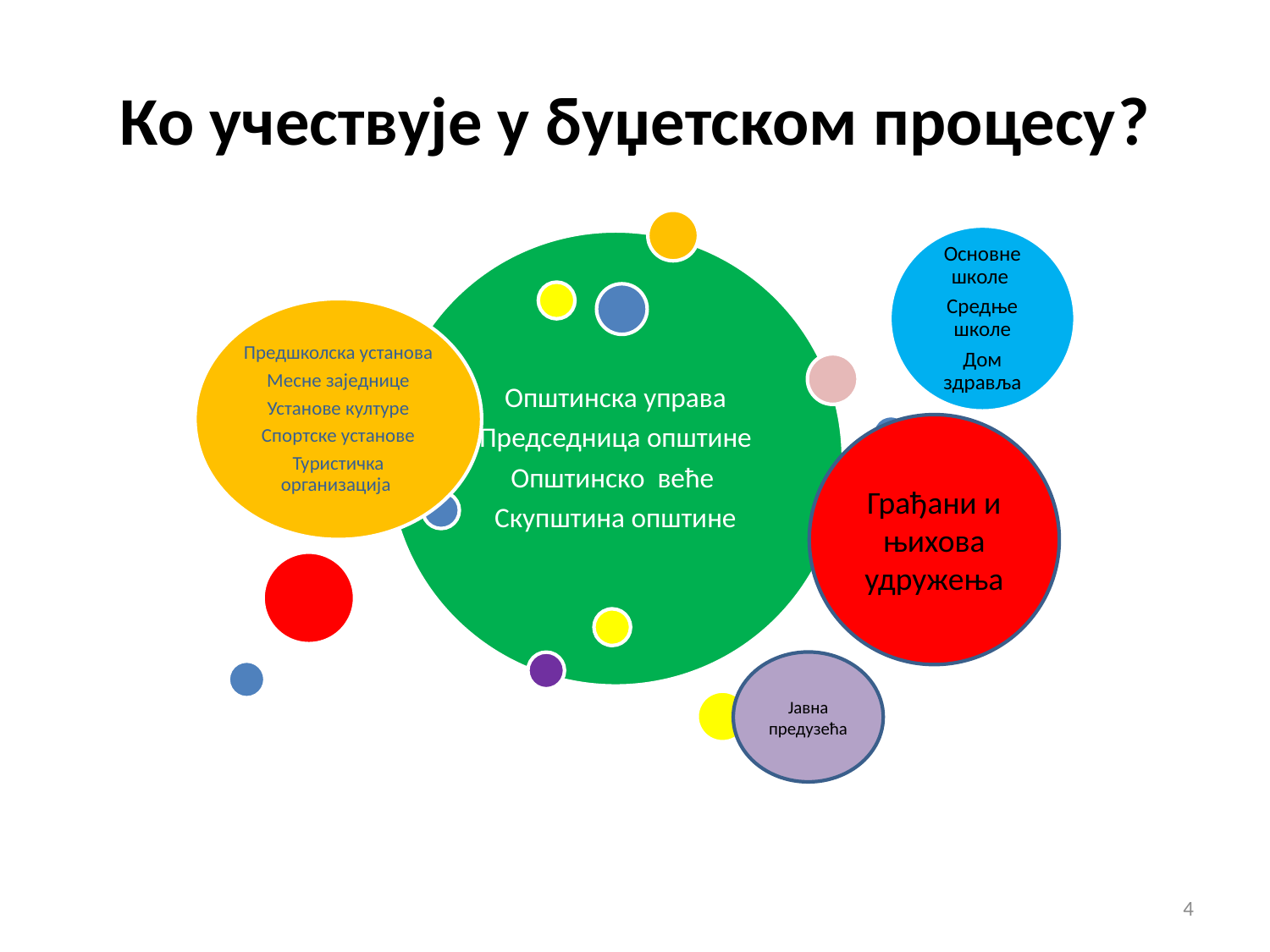

# Ко учествује у буџетском процесу?
Општинска управа
Председница општине
Општинско  веће
Скупштина општине
Предшколска установа
Месне заједнице
Установе културе
Спортске установе
Туристичка организација
Основне школе
Средње школе
Дом здравља
Грађани и њихова удружења
Јавна предузећа
4